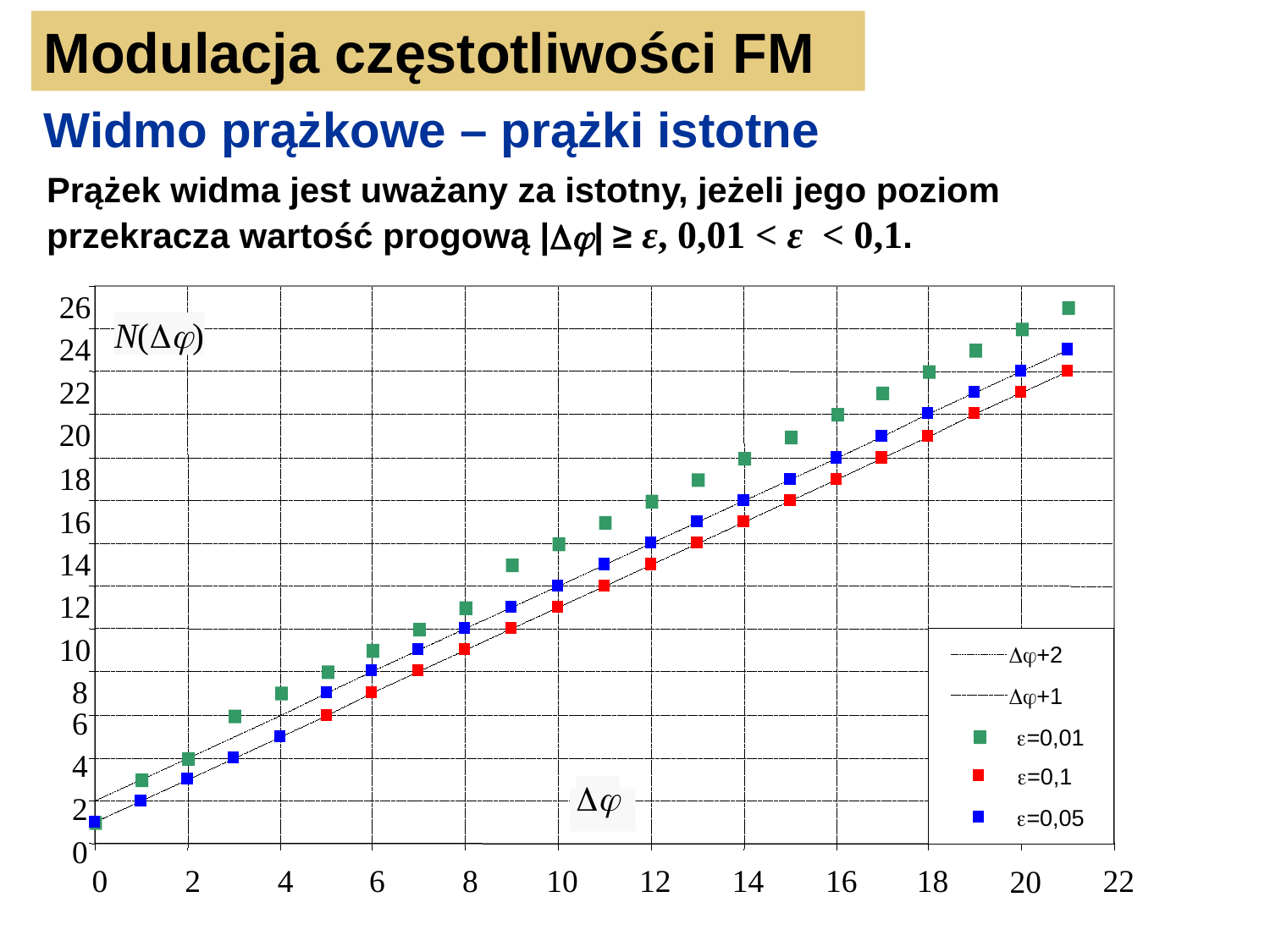

Modulacja częstotliwości FM
Widmo prążkowe – prążki istotne
Prążek widma jest uważany za istotny, jeżeli jego poziom przekracza wartość progową |Δϕ| ≥ ε, 0,01 < ε  < 0,1.

26

N(Δϕ)

24

22

20

18

16

14

12

Δϕ+2

Δϕ+1

ε=0,01

ε=0,1

ε=0,05

10

8

6

4

2

0

0
2
4
6
8
10
12
14
16
18
22
20
Δϕ